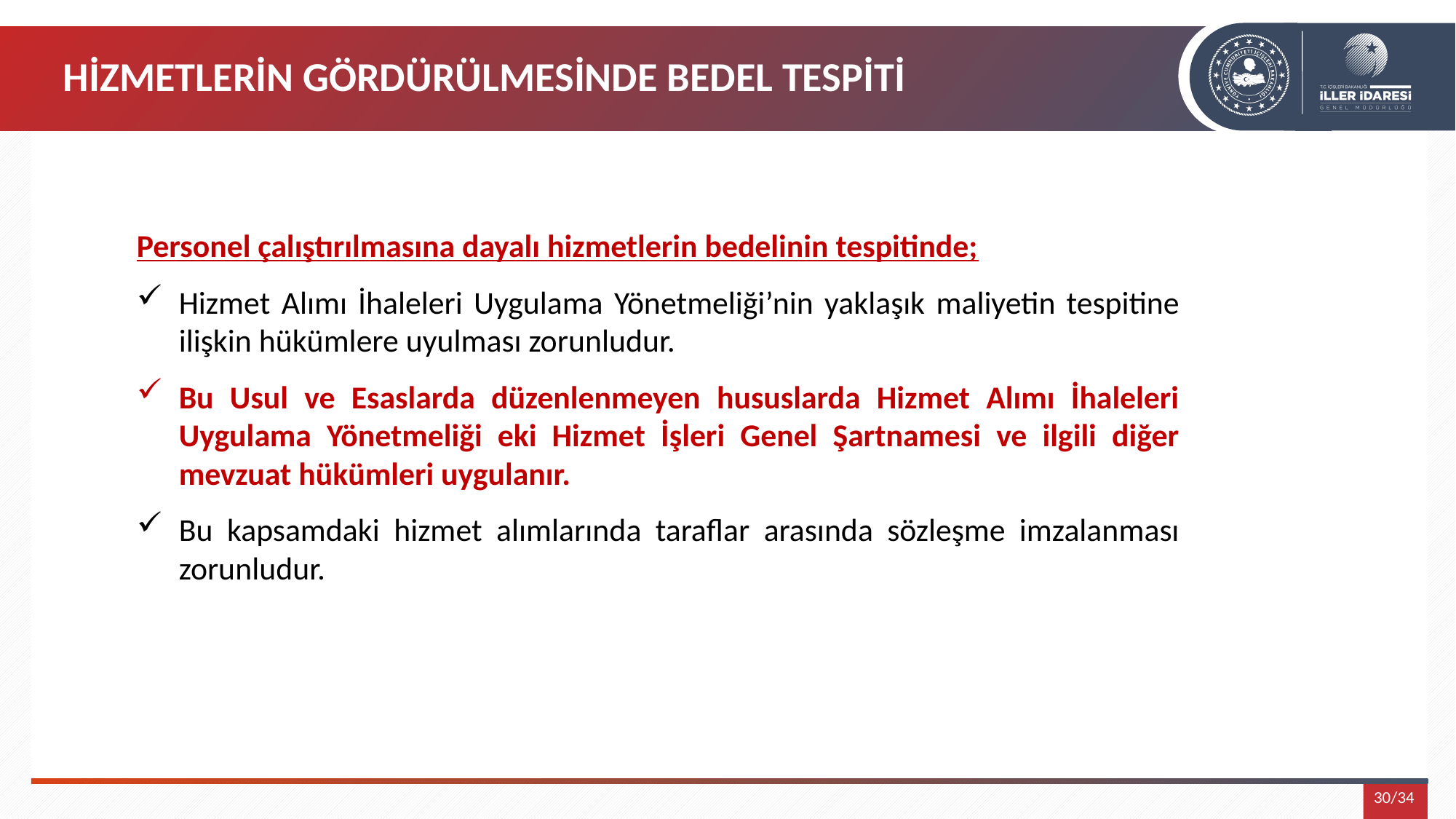

HİZMETLERİN GÖRDÜRÜLMESİNDE BEDEL TESPİTİ
Personel çalıştırılmasına dayalı hizmetlerin bedelinin tespitinde;
Hizmet Alımı İhaleleri Uygulama Yönetmeliği’nin yaklaşık maliyetin tespitine ilişkin hükümlere uyulması zorunludur.
Bu Usul ve Esaslarda düzenlenmeyen hususlarda Hizmet Alımı İhaleleri Uygulama Yönetmeliği eki Hizmet İşleri Genel Şartnamesi ve ilgili diğer mevzuat hükümleri uygulanır.
Bu kapsamdaki hizmet alımlarında taraflar arasında sözleşme imzalanması zorunludur.